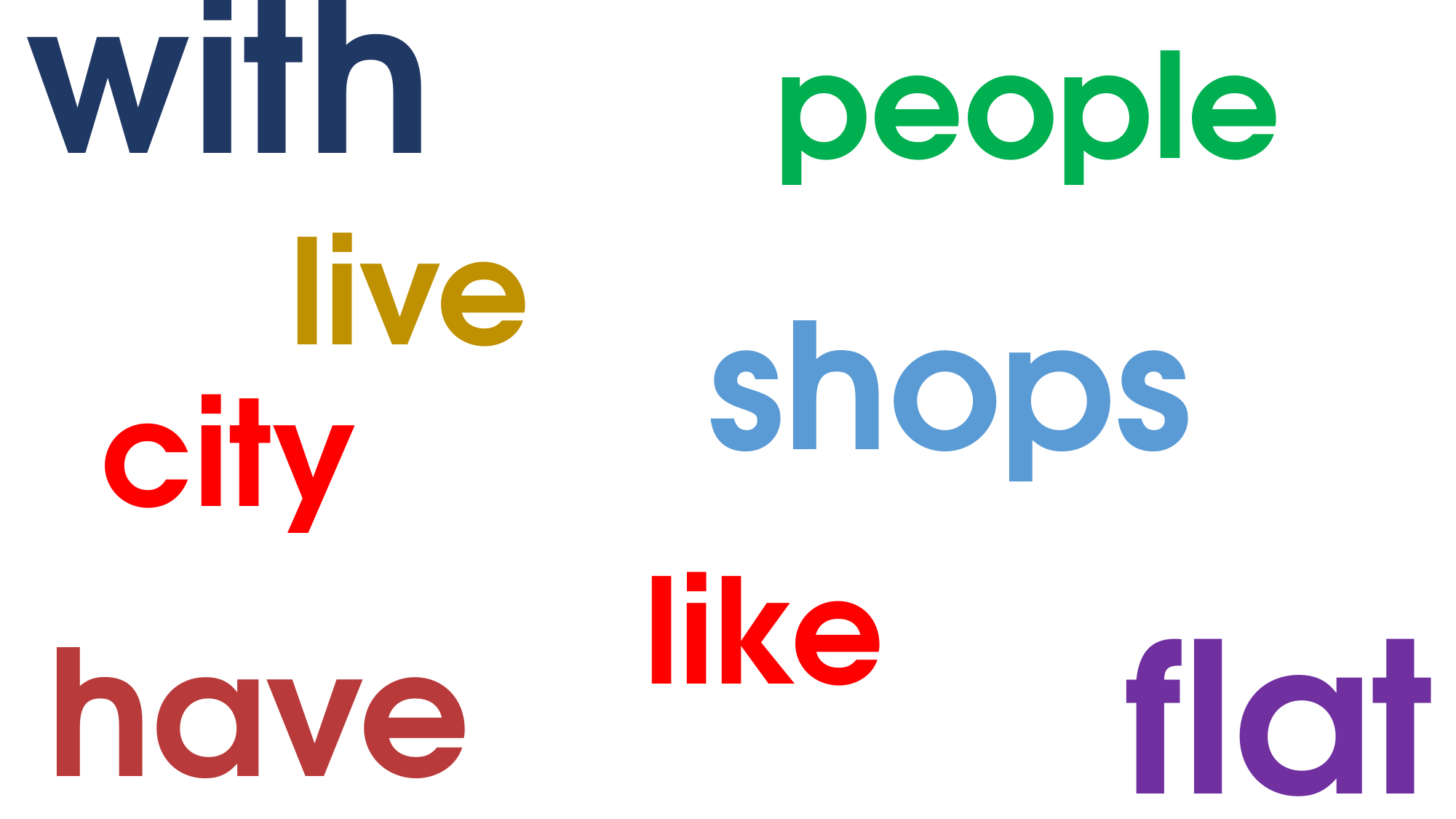

with
people
live
shops
city
like
flat
have